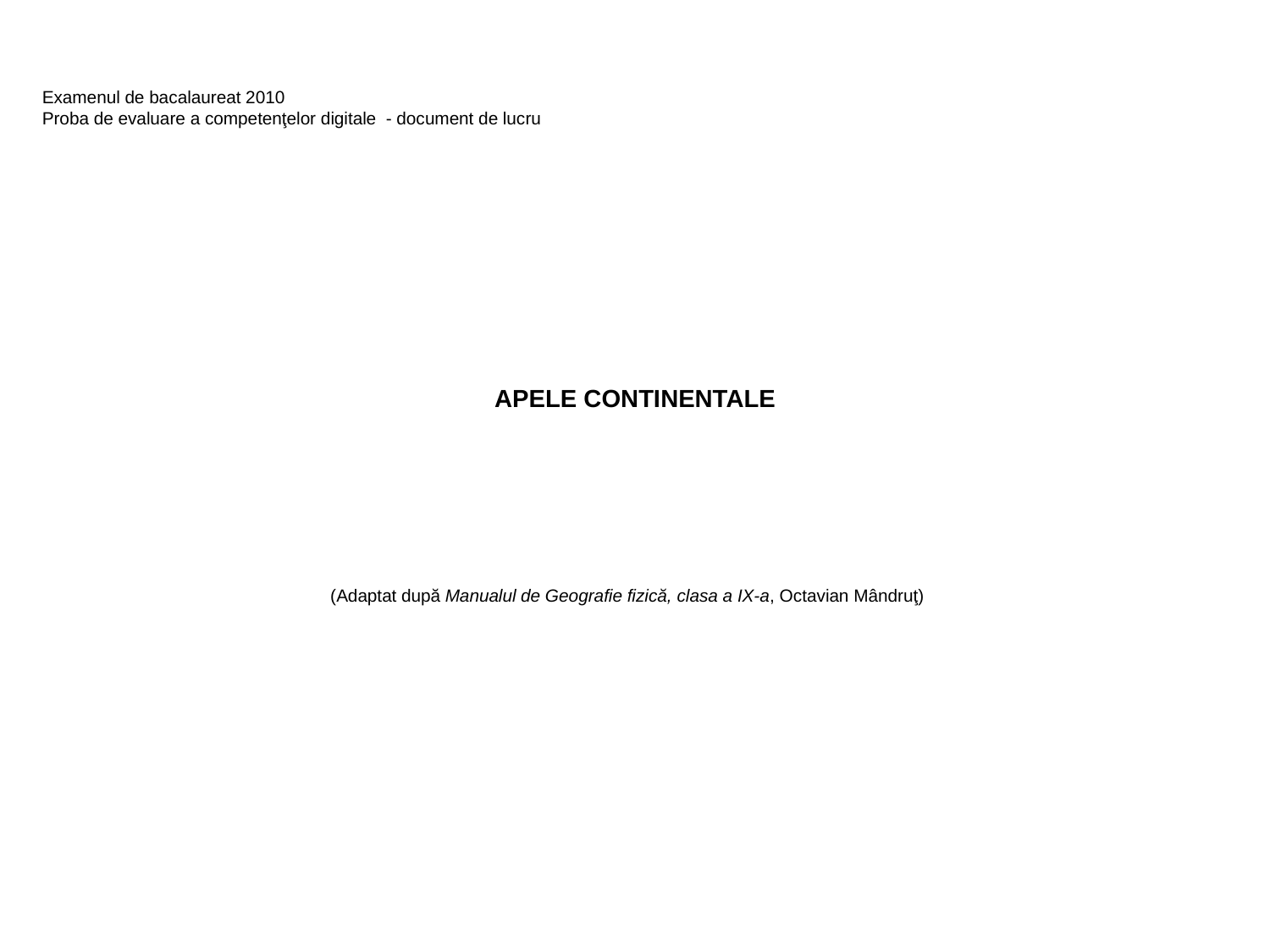

Examenul de bacalaureat 2010
Proba de evaluare a competenţelor digitale  - document de lucru
# APELE CONTINENTALE
(Adaptat după Manualul de Geografie fizică, clasa a IX-a, Octavian Mândruţ)